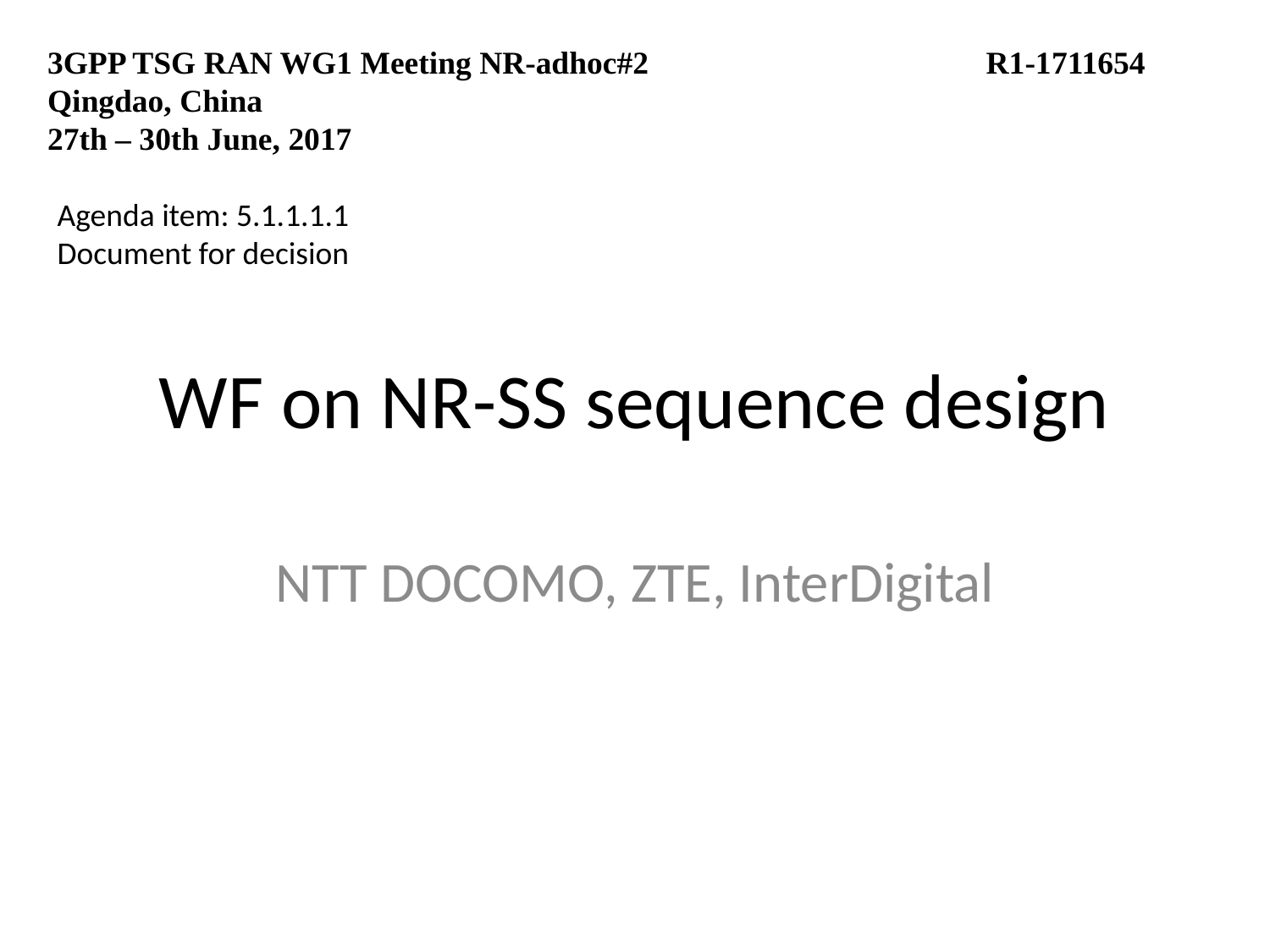

3GPP TSG RAN WG1 Meeting NR-adhoc#2		                      R1-1711654
Qingdao, China
27th – 30th June, 2017
Agenda item: 5.1.1.1.1
Document for decision
# WF on NR-SS sequence design
NTT DOCOMO, ZTE, InterDigital